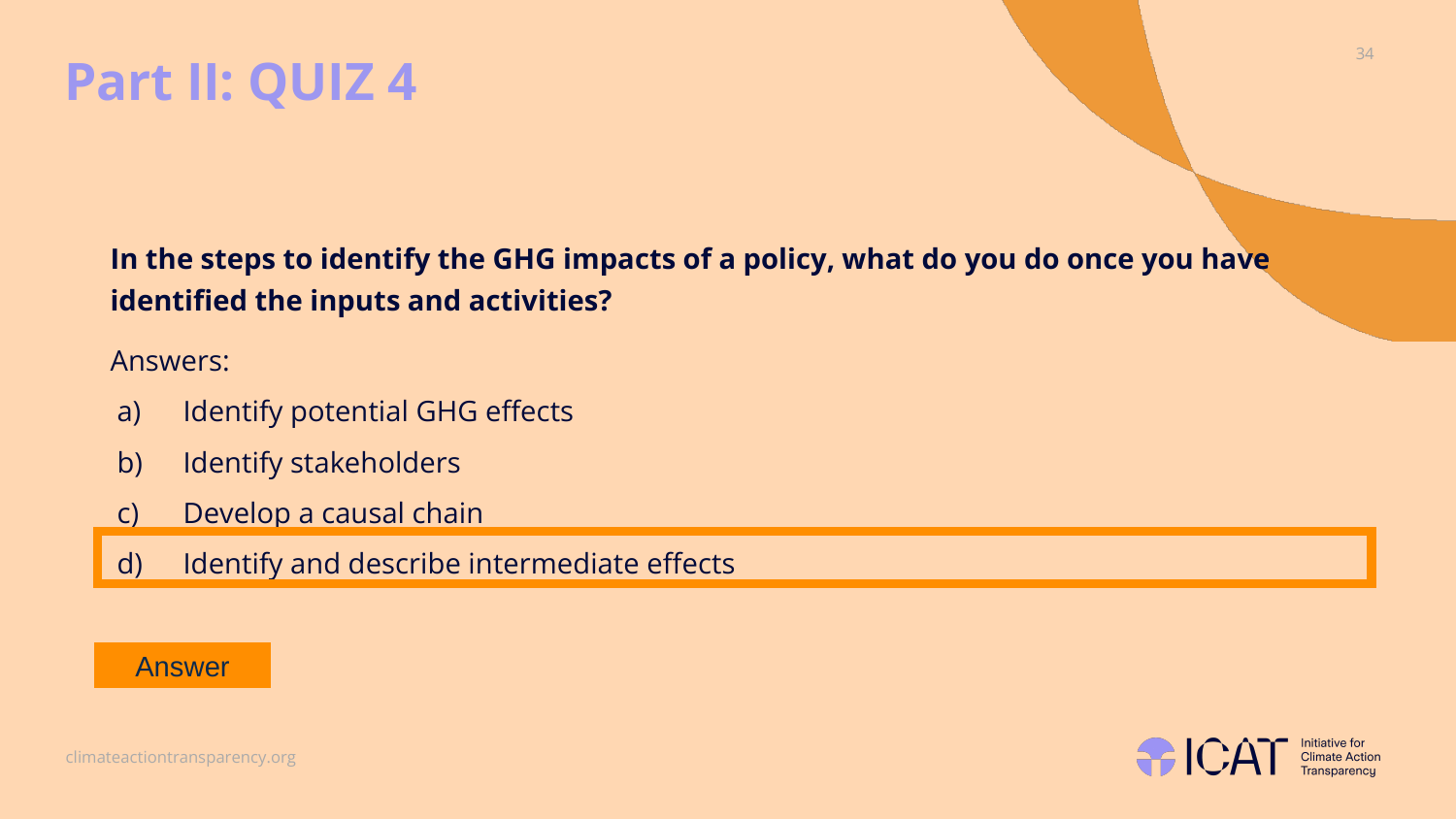

# Part II: QUIZ 4
In the steps to identify the GHG impacts of a policy, what do you do once you have identified the inputs and activities?
Answers:
Identify potential GHG effects
Identify stakeholders
Develop a causal chain
Identify and describe intermediate effects

Answer